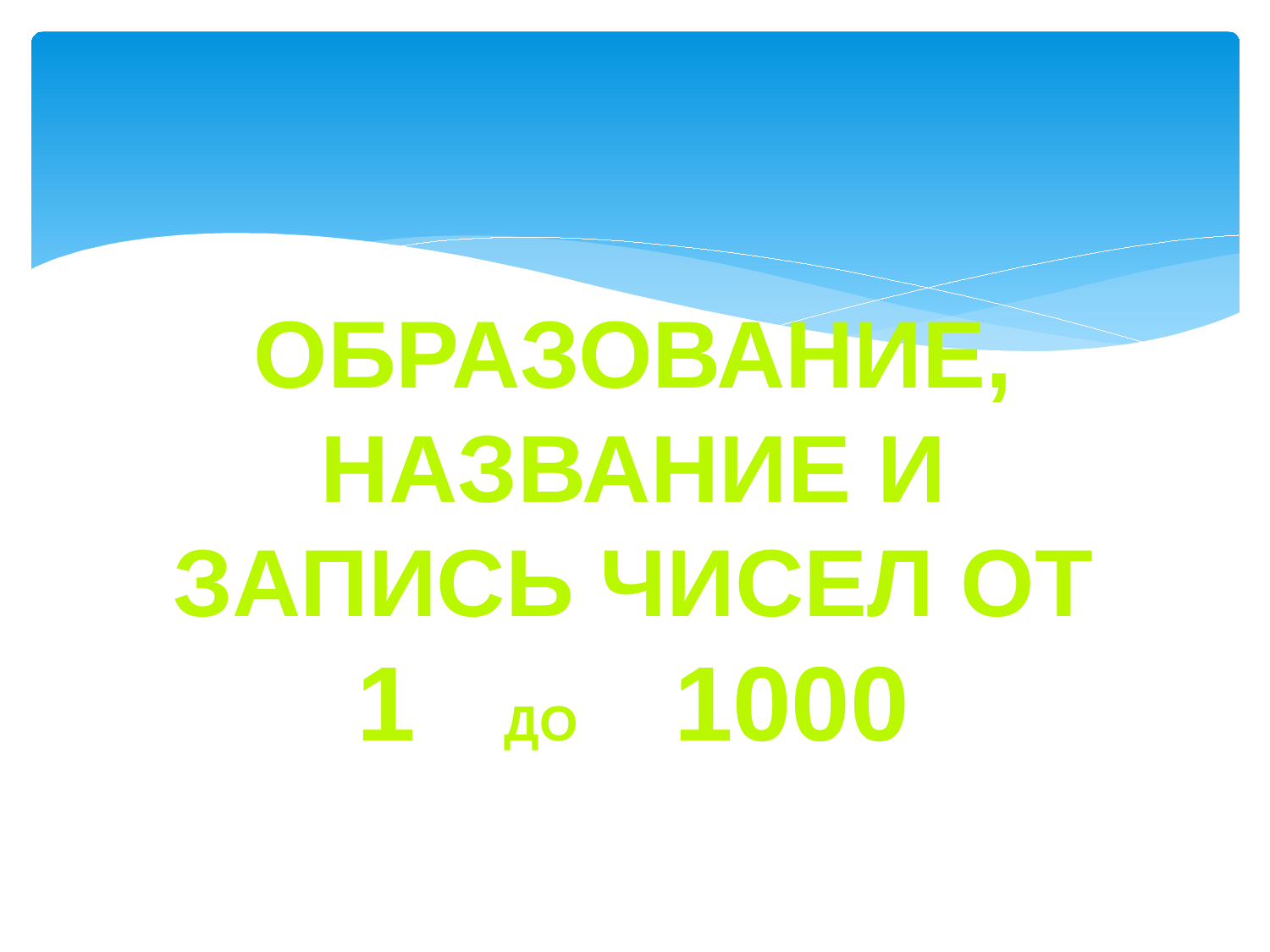

Образование,  название и
Запись чисел от
1   до       1000
#